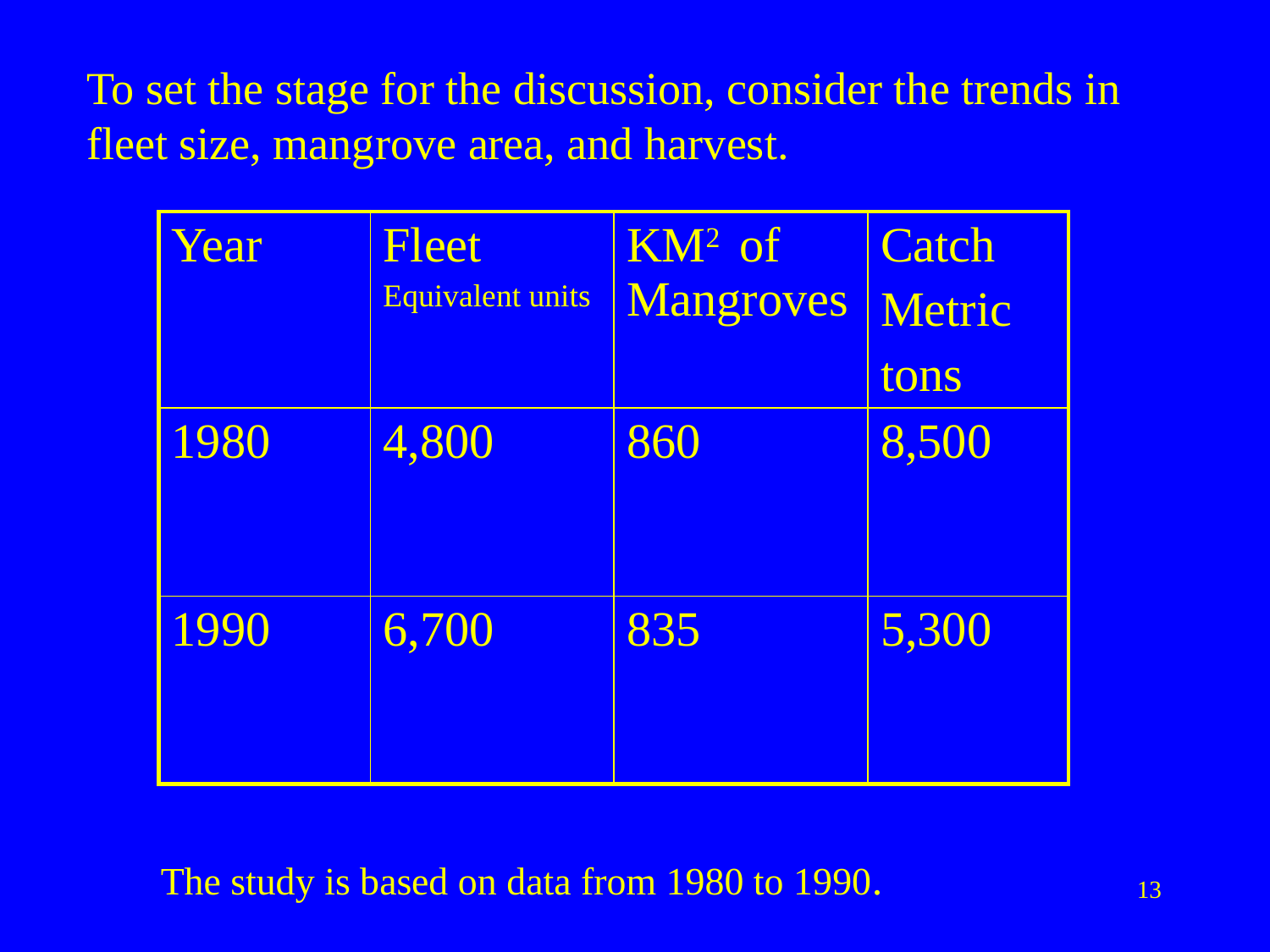

To set the stage for the discussion, consider the trends in fleet size, mangrove area, and harvest.

| Year | Fleet Equivalent units | KM2 of Mangroves | Catch Metric tons |
| --- | --- | --- | --- |
| 1980 | 4,800 | 860 | 8,500 |
| 1990 | 6,700 | 835 | 5,300 |
The study is based on data from 1980 to 1990.
13